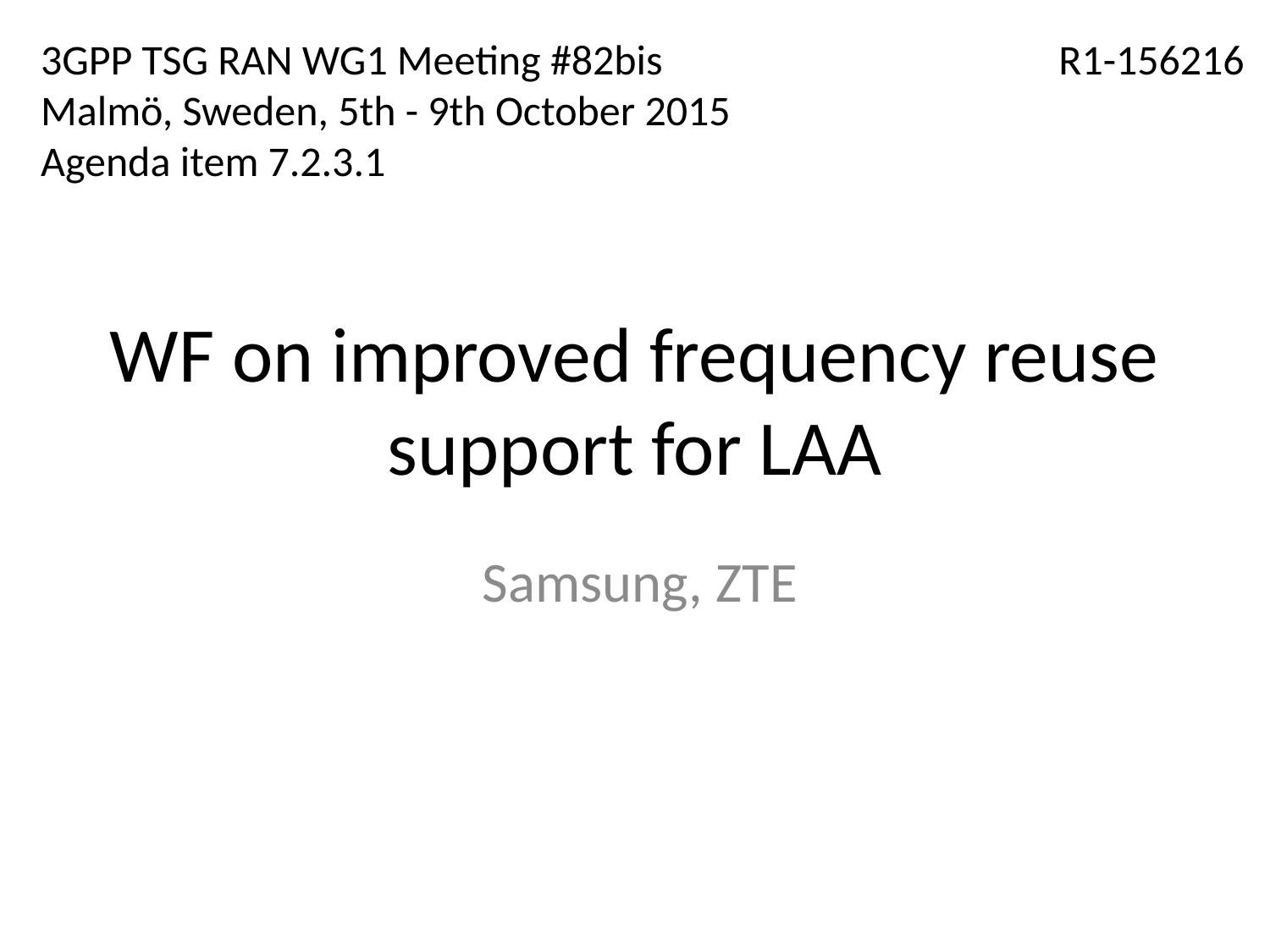

3GPP TSG RAN WG1 Meeting #82bis
Malmö, Sweden, 5th - 9th October 2015
Agenda item 7.2.3.1
R1-156216
# WF on improved frequency reuse support for LAA
Samsung, ZTE